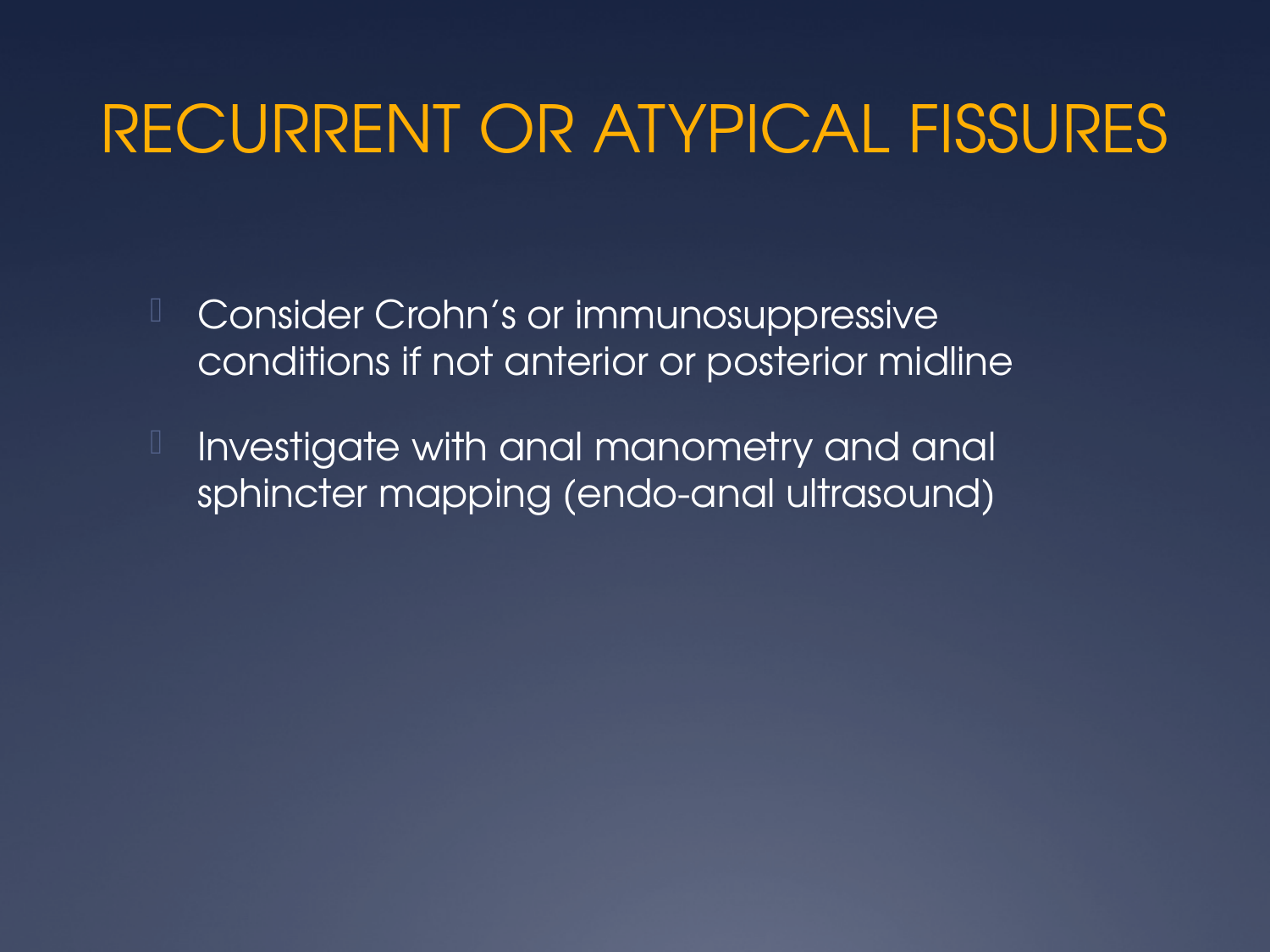

# RECURRENT OR ATYPICAL FISSURES
Consider Crohn’s or immunosuppressive conditions if not anterior or posterior midline
Investigate with anal manometry and anal sphincter mapping (endo-anal ultrasound)